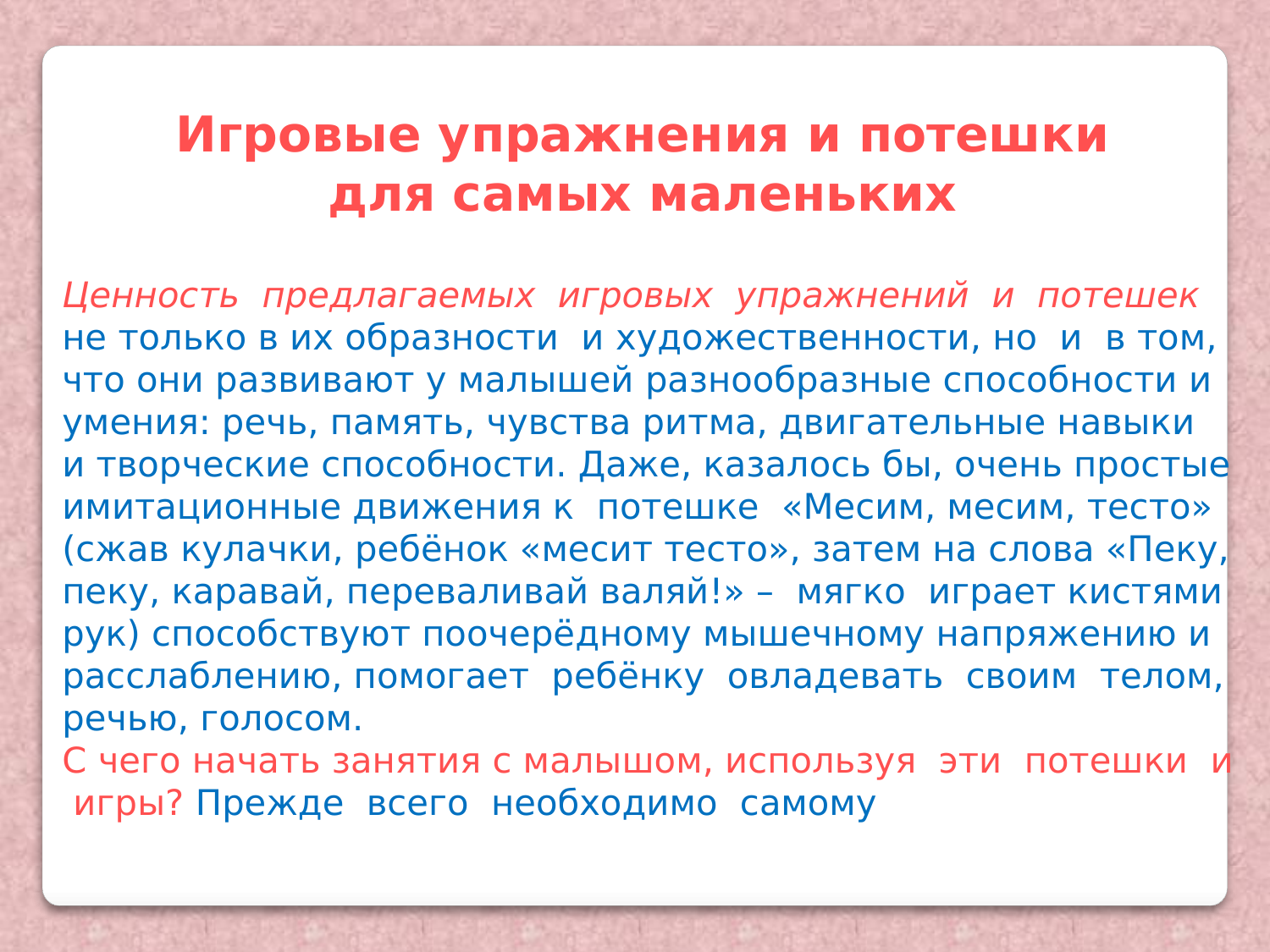

Игровые упражнения и потешки
для самых маленьких
Ценность  предлагаемых  игровых  упражнений  и  потешек
не только в их образности  и художественности, но  и  в том,
что они развивают у малышей разнообразные способности и
умения: речь, память, чувства ритма, двигательные навыки
и творческие способности. Даже, казалось бы, очень простые
имитационные движения к  потешке  «Месим, месим, тесто»
(сжав кулачки, ребёнок «месит тесто», затем на слова «Пеку,
пеку, каравай, переваливай валяй!» –  мягко  играет кистями
рук) способствуют поочерёдному мышечному напряжению и
расслаблению, помогает  ребёнку  овладевать  своим  телом,
речью, голосом.
С чего начать занятия с малышом, используя  эти  потешки  и  игры? Прежде  всего  необходимо  самому